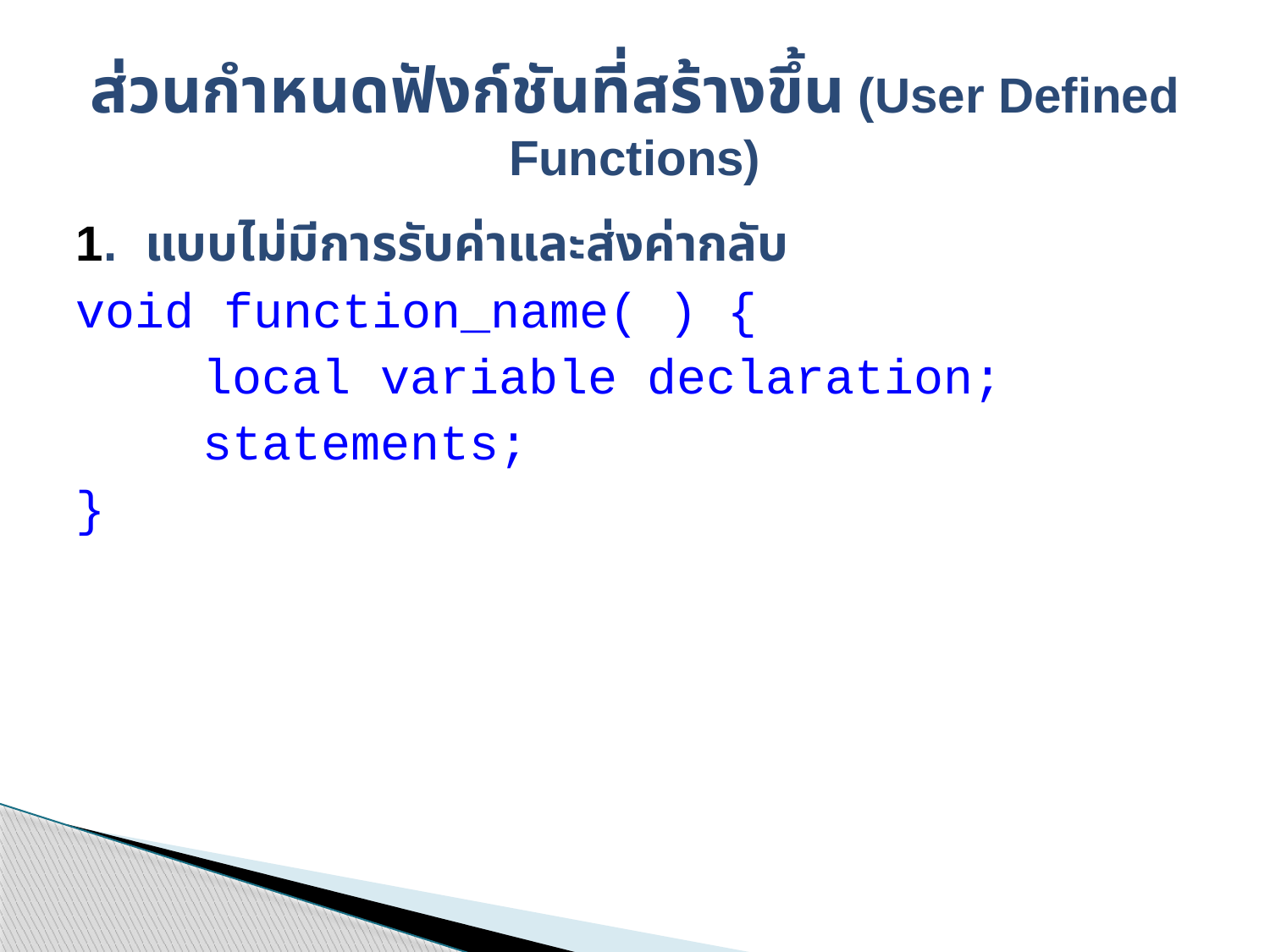

# ส่วนกำหนดฟังก์ชันที่สร้างขึ้น (User Defined Functions)
1.  แบบไม่มีการรับค่าและส่งค่ากลับ
void function_name( ) {
	local variable declaration;
  	statements;
}